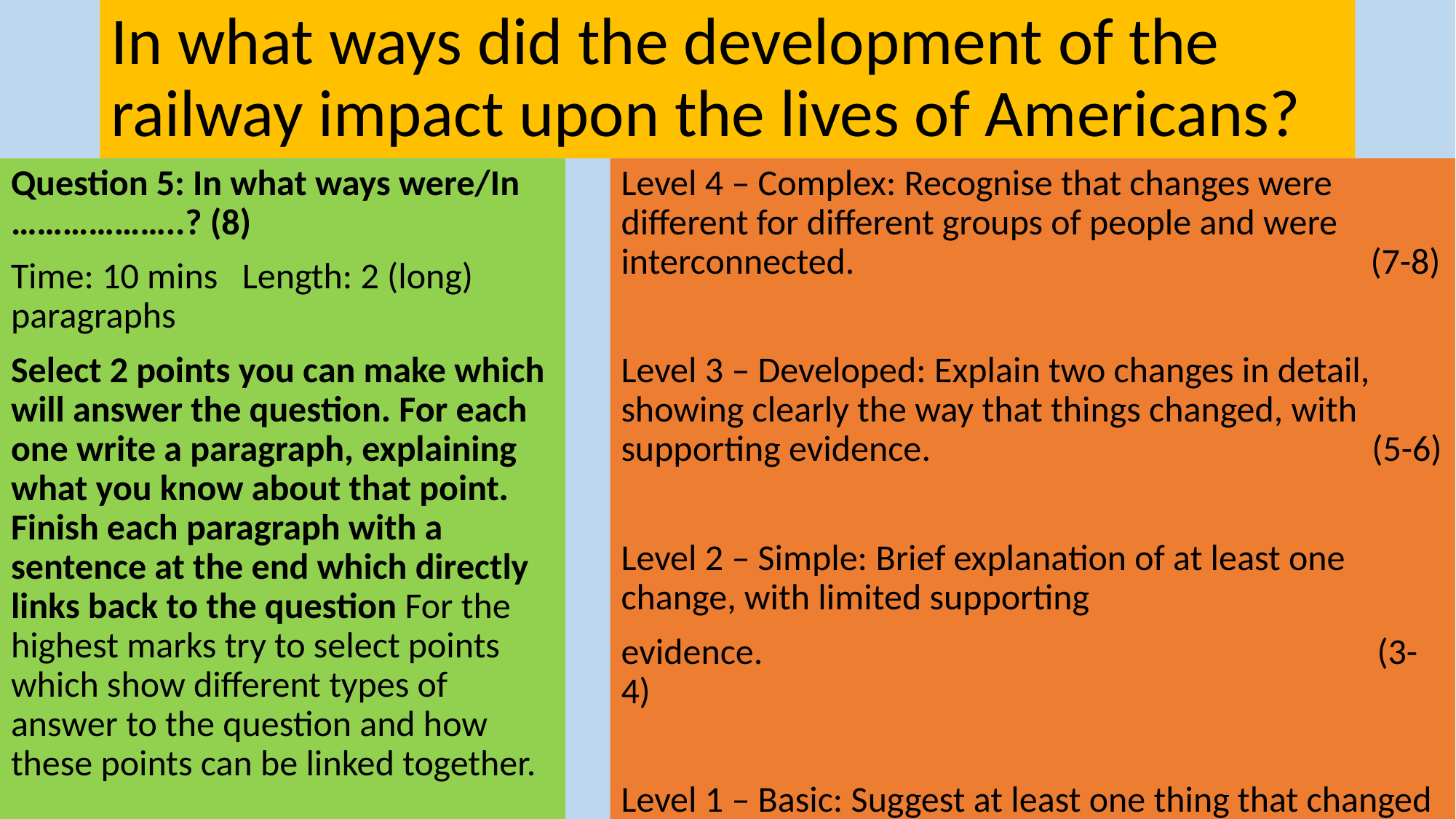

# In what ways did the development of the railway impact upon the lives of Americans?
Question 5: In what ways were/In ………………..? (8)
Time: 10 mins   Length: 2 (long) paragraphs
Select 2 points you can make which will answer the question. For each one write a paragraph, explaining what you know about that point. Finish each paragraph with a sentence at the end which directly links back to the question For the highest marks try to select points which show different types of answer to the question and how these points can be linked together.

Level 4 – Complex: Recognise that changes were different for different groups of people and were interconnected.                                                               (7-8)

Level 3 – Developed: Explain two changes in detail, showing clearly the way that things changed, with supporting evidence.                                                      (5-6)

Level 2 – Simple: Brief explanation of at least one change, with limited supporting
evidence.                                                                           (3-4)

Level 1 – Basic: Suggest at least one thing that changed but provide no evidence or explanation                     (1-2)